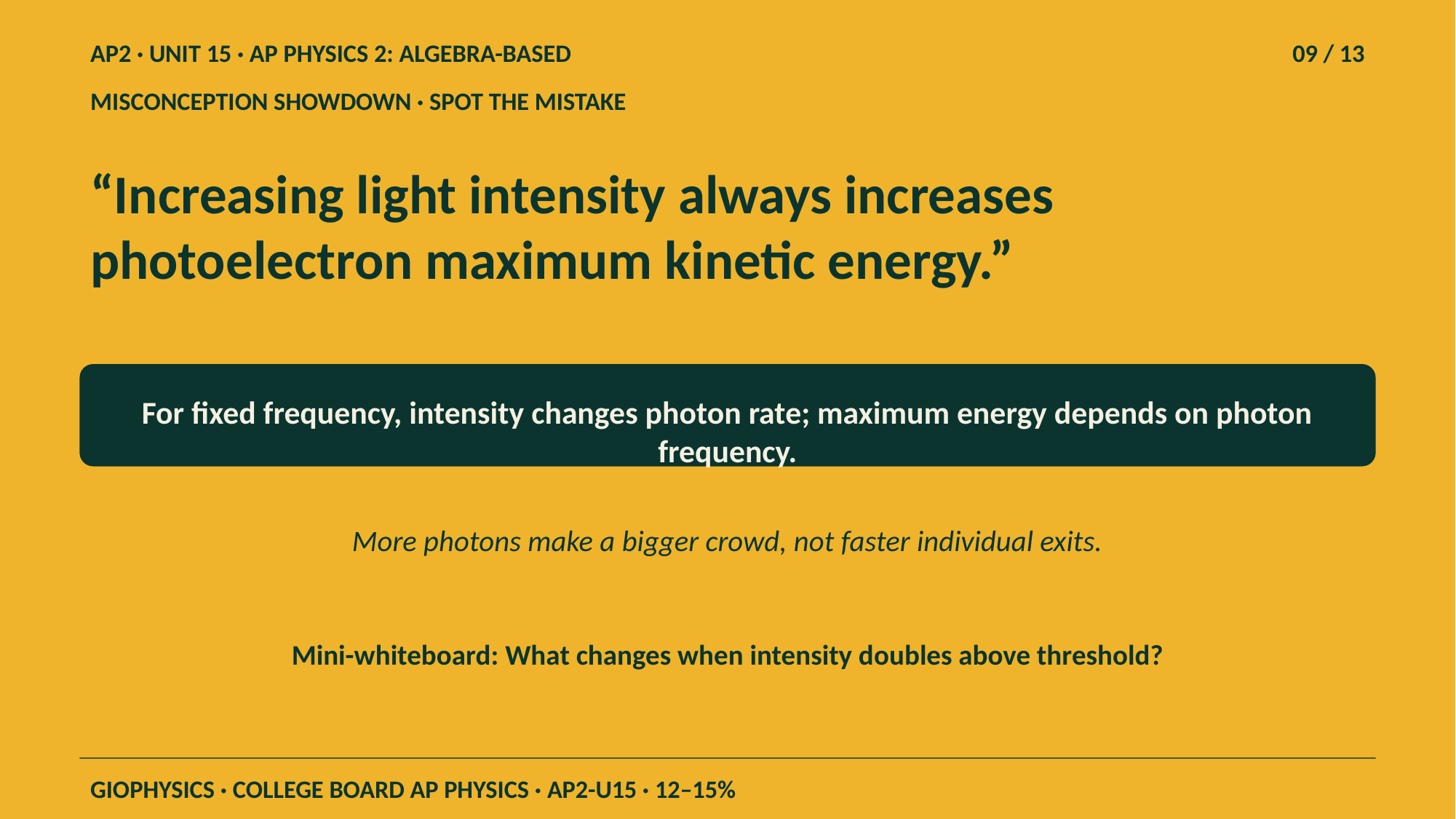

AP2 · UNIT 15 · AP PHYSICS 2: ALGEBRA-BASED
09 / 13
MISCONCEPTION SHOWDOWN · SPOT THE MISTAKE
“Increasing light intensity always increases photoelectron maximum kinetic energy.”

For fixed frequency, intensity changes photon rate; maximum energy depends on photon frequency.
More photons make a bigger crowd, not faster individual exits.
Mini-whiteboard: What changes when intensity doubles above threshold?

GIOPHYSICS · COLLEGE BOARD AP PHYSICS · AP2-U15 · 12–15%